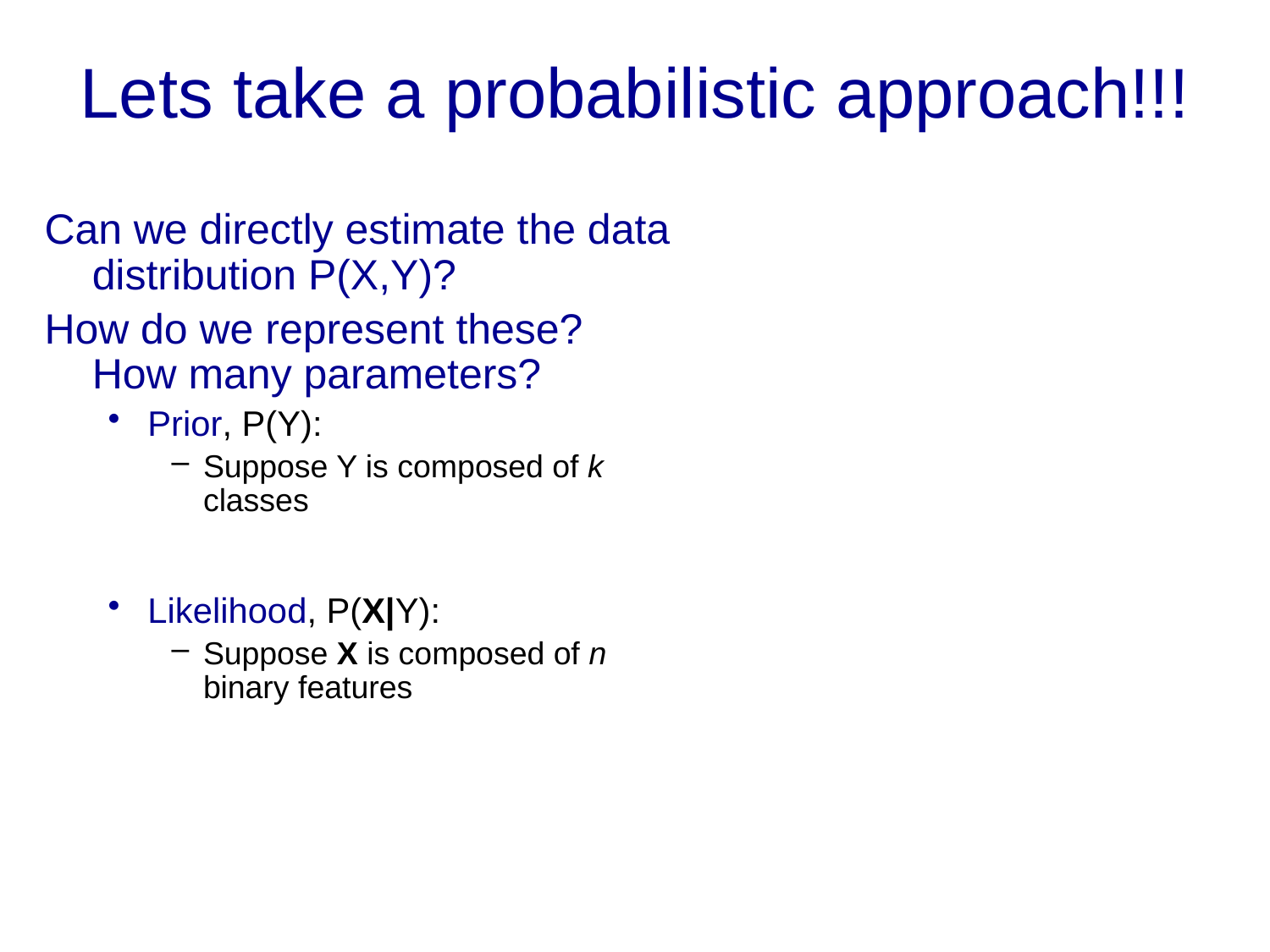

# Lets take a probabilistic approach!!!
Can we directly estimate the data distribution P(X,Y)?
How do we represent these? How many parameters?
Prior, P(Y):
Suppose Y is composed of k classes

Likelihood, P(X|Y):
Suppose X is composed of n binary features